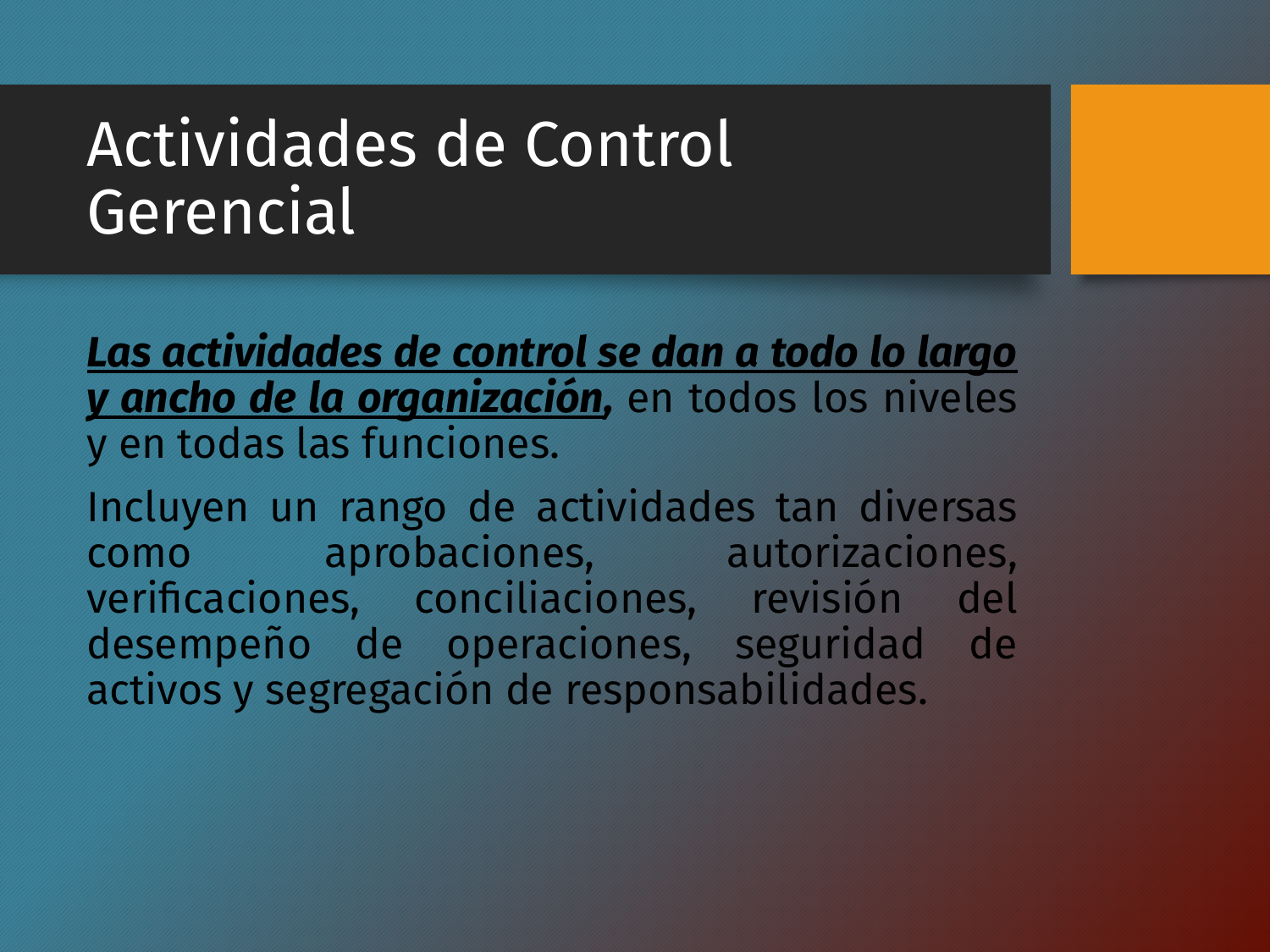

# Actividades de Control Gerencial
Las actividades de control se dan a todo lo largo y ancho de la organización, en todos los niveles y en todas las funciones.
Incluyen un rango de actividades tan diversas como aprobaciones, autorizaciones, verificaciones, conciliaciones, revisión del desempeño de operaciones, seguridad de activos y segregación de responsabilidades.